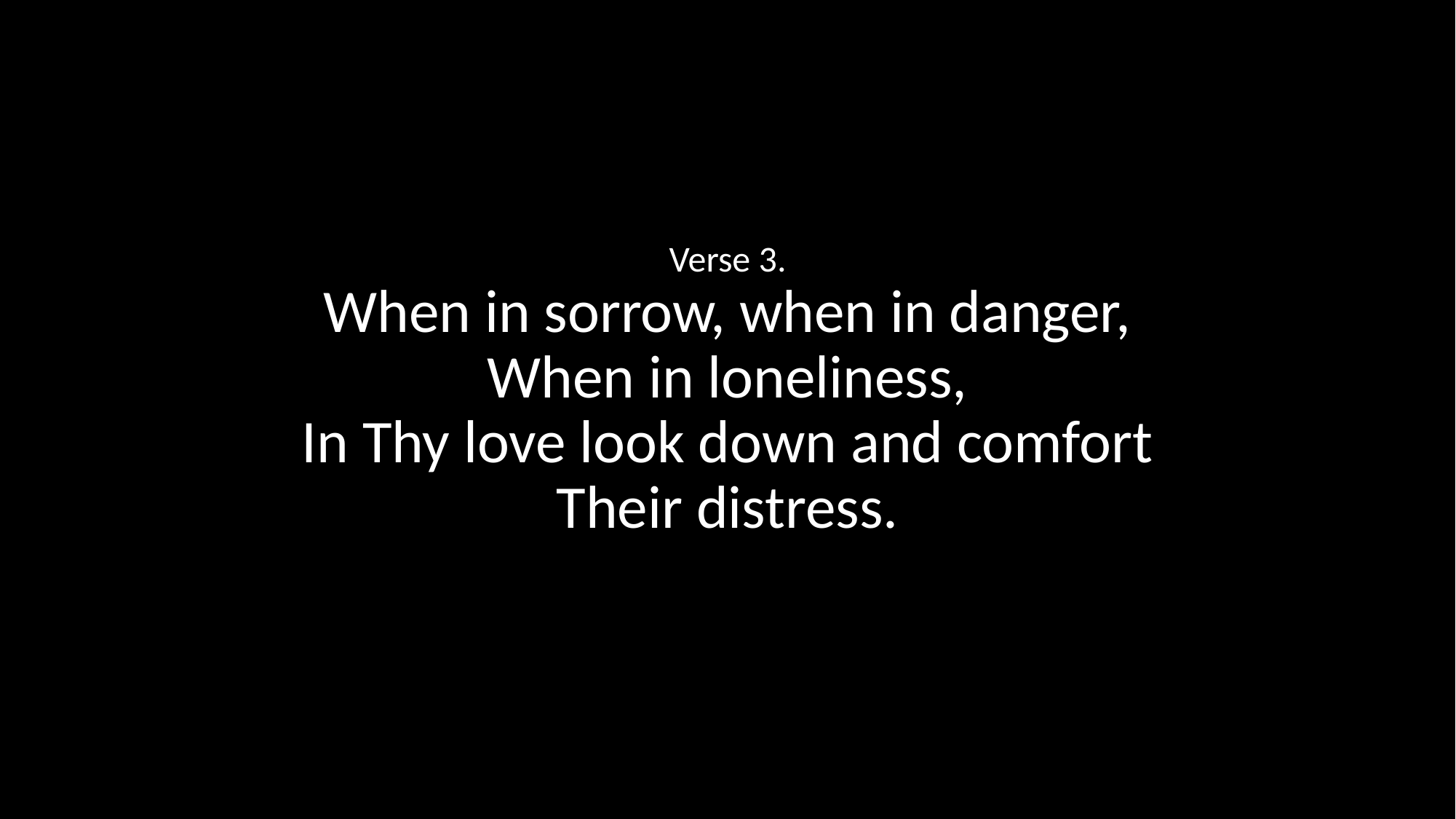

Verse 3.
When in sorrow, when in danger,
When in loneliness,
In Thy love look down and comfort
Their distress.